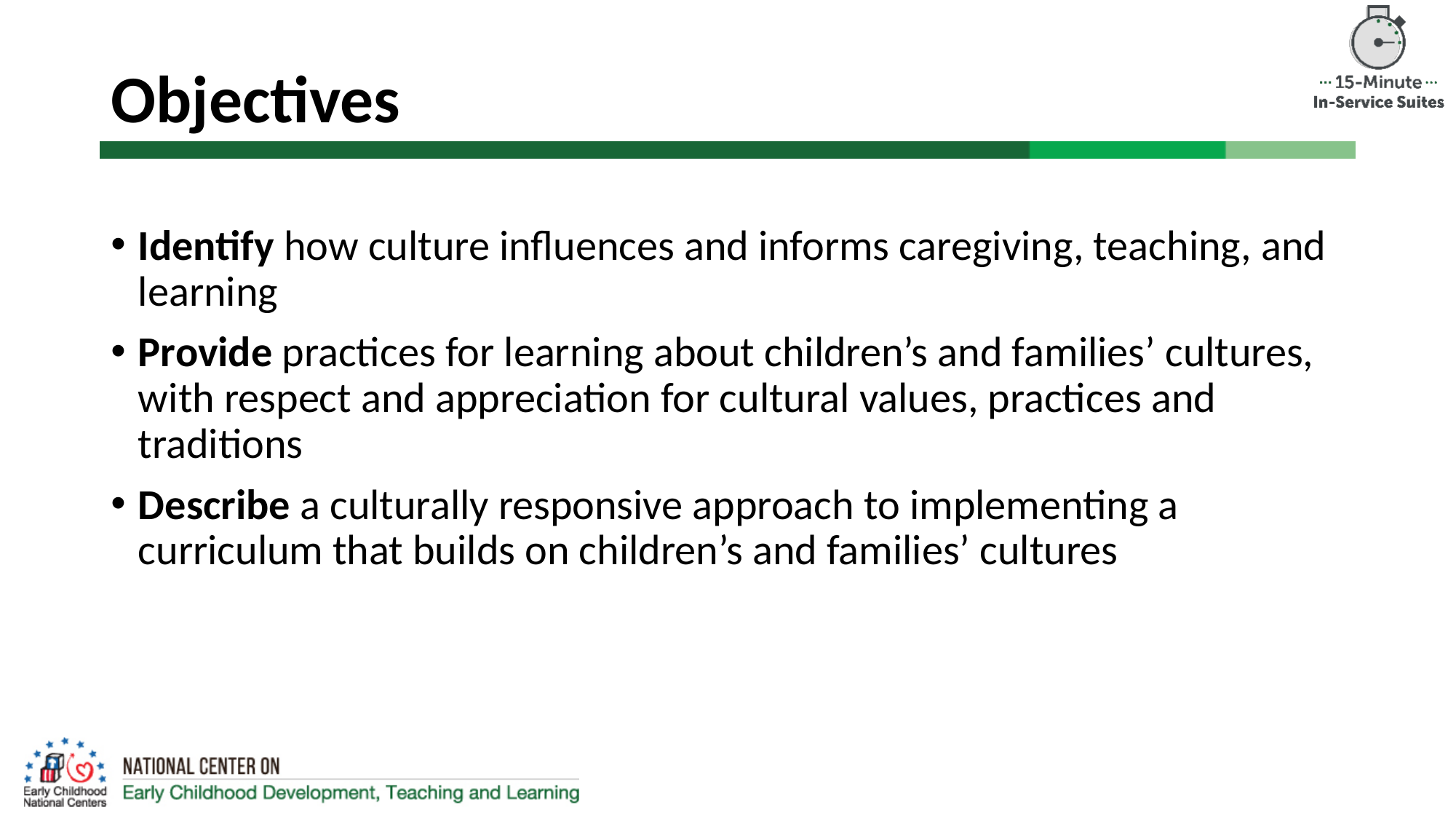

# Objectives
Identify how culture influences and informs caregiving, teaching, and learning
Provide practices for learning about children’s and families’ cultures, with respect and appreciation for cultural values, practices and traditions
Describe a culturally responsive approach to implementing a curriculum that builds on children’s and families’ cultures